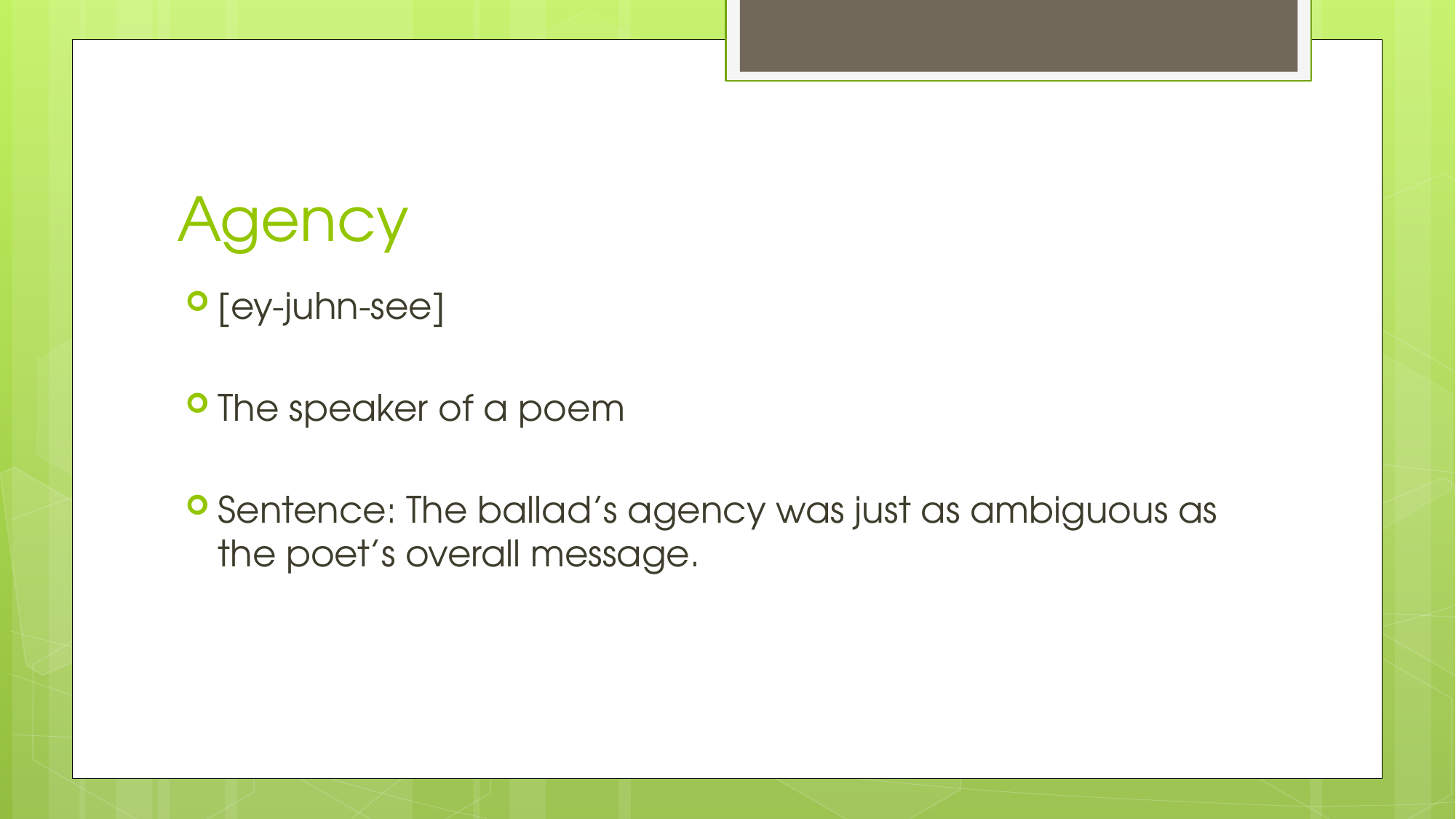

# Agency
[ey-juhn-see]

The speaker of a poem

Sentence: The ballad’s agency was just as ambiguous as the poet’s overall message.